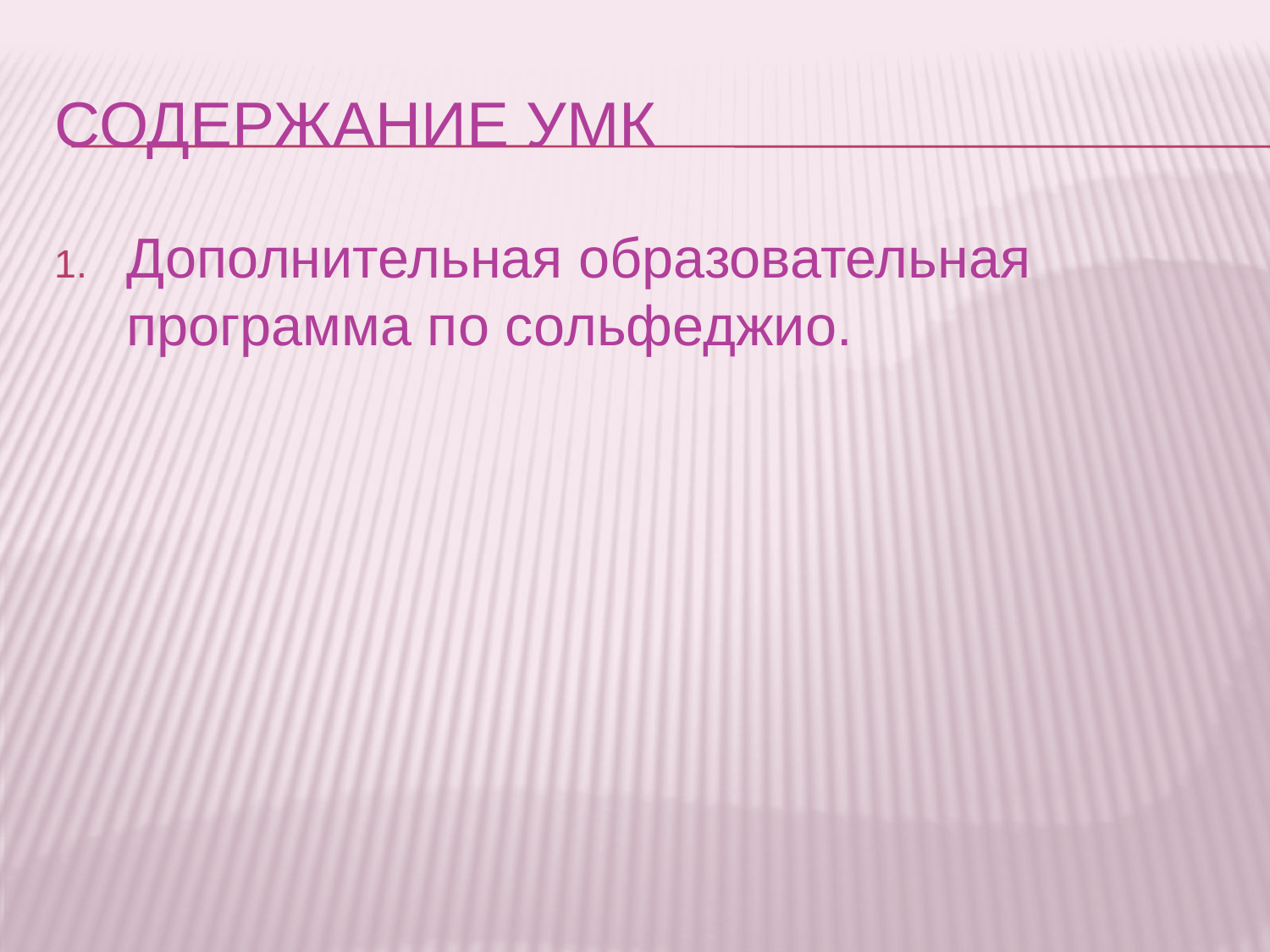

# Содержание УМК
Дополнительная образовательная программа по сольфеджио.